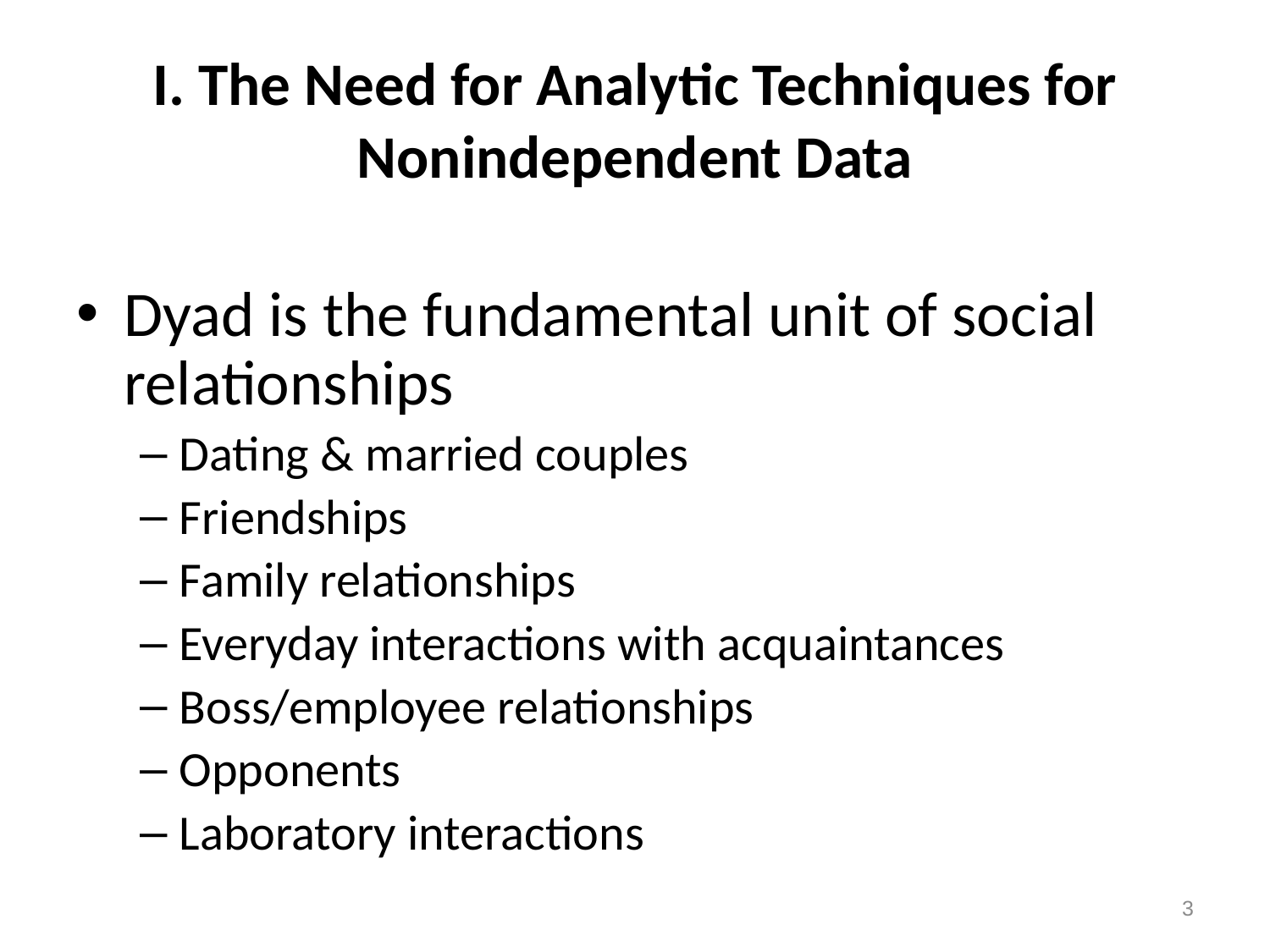

# I. The Need for Analytic Techniques for Nonindependent Data
Dyad is the fundamental unit of social relationships
Dating & married couples
Friendships
Family relationships
Everyday interactions with acquaintances
Boss/employee relationships
Opponents
Laboratory interactions

3